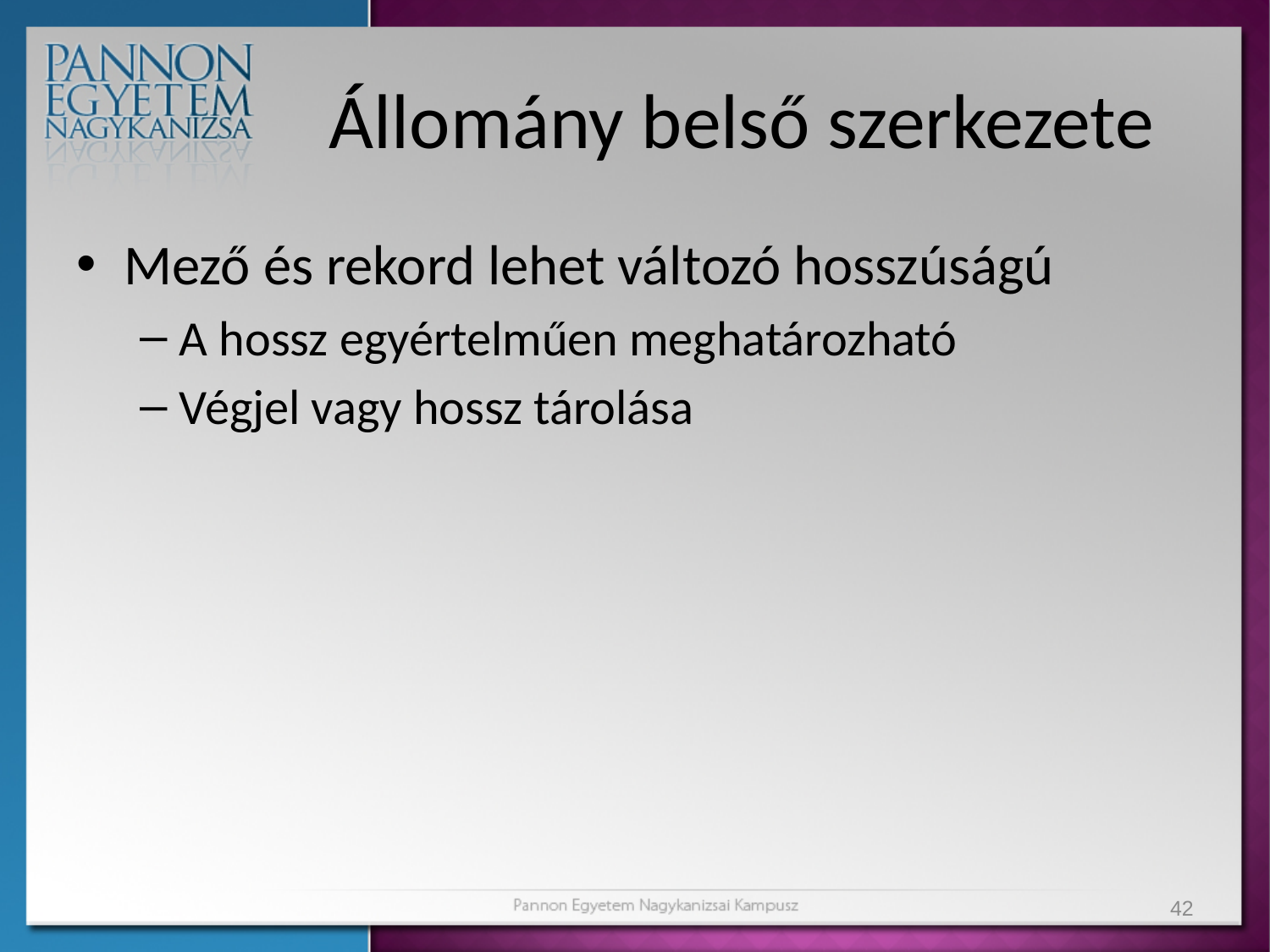

# Állomány belső szerkezete
Mező és rekord lehet változó hosszúságú
A hossz egyértelműen meghatározható
Végjel vagy hossz tárolása
42